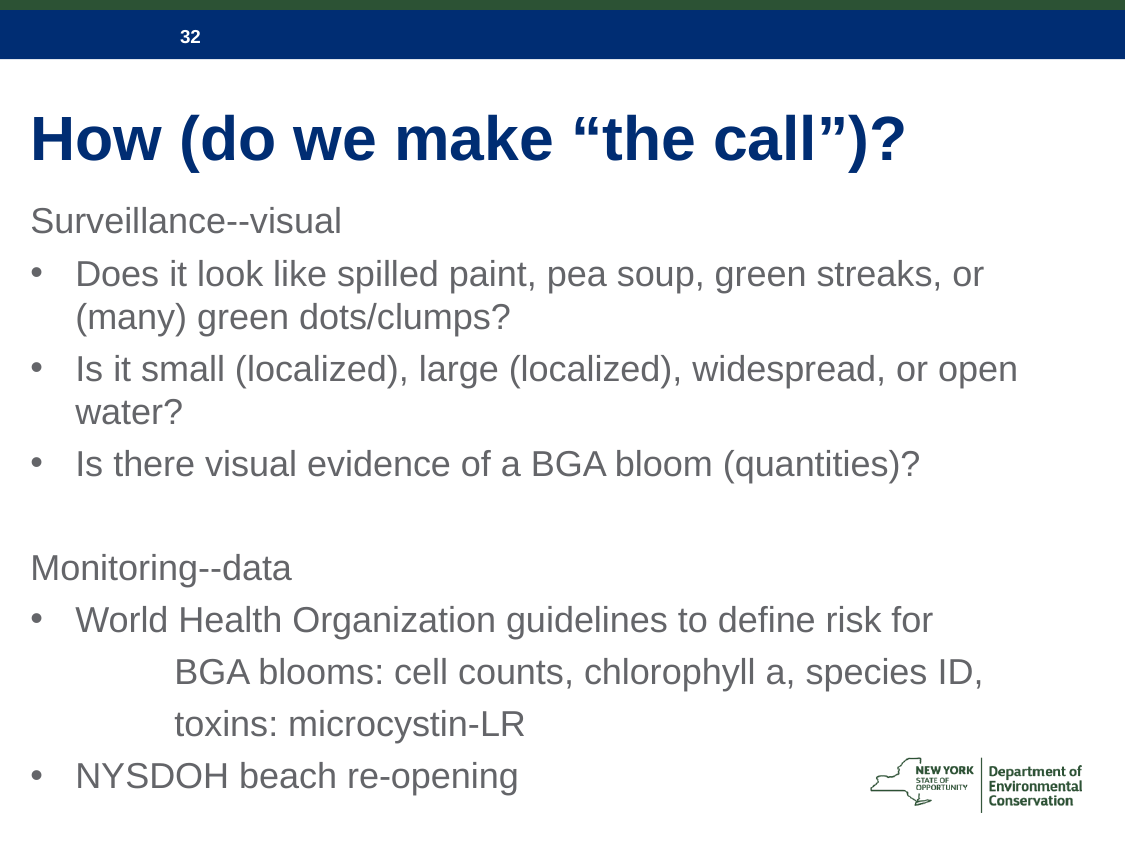

# How (do we make “the call”)?
Surveillance--visual
Does it look like spilled paint, pea soup, green streaks, or 		(many) green dots/clumps?
Is it small (localized), large (localized), widespread, or open 	water?
Is there visual evidence of a BGA bloom (quantities)?

Monitoring--data
World Health Organization guidelines to define risk for
	BGA blooms: cell counts, chlorophyll a, species ID,
	toxins: microcystin-LR
NYSDOH beach re-opening